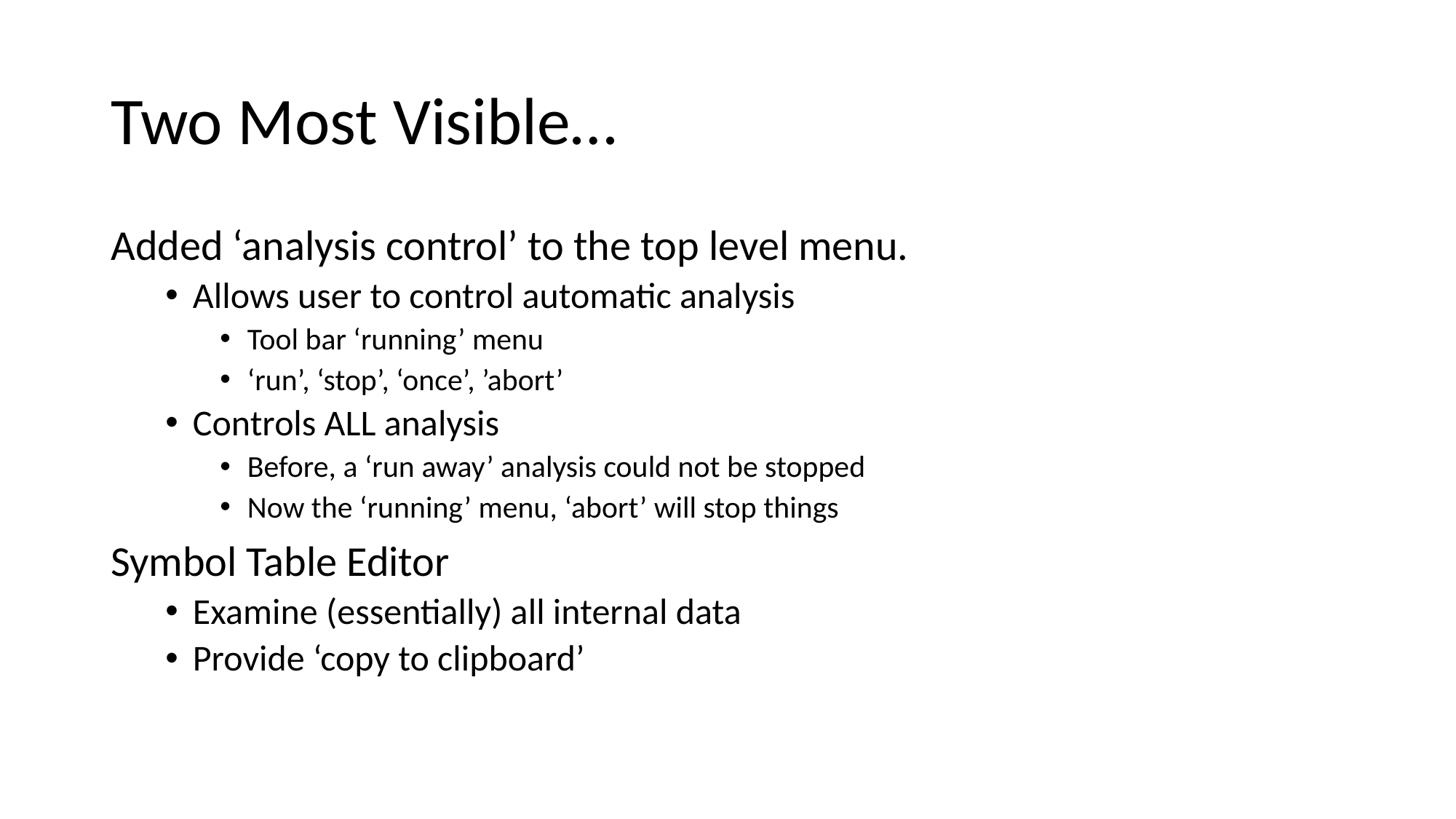

# Two Most Visible…
Added ‘analysis control’ to the top level menu.
Allows user to control automatic analysis
Tool bar ‘running’ menu
‘run’, ‘stop’, ‘once’, ’abort’
Controls ALL analysis
Before, a ‘run away’ analysis could not be stopped
Now the ‘running’ menu, ‘abort’ will stop things
Symbol Table Editor
Examine (essentially) all internal data
Provide ‘copy to clipboard’